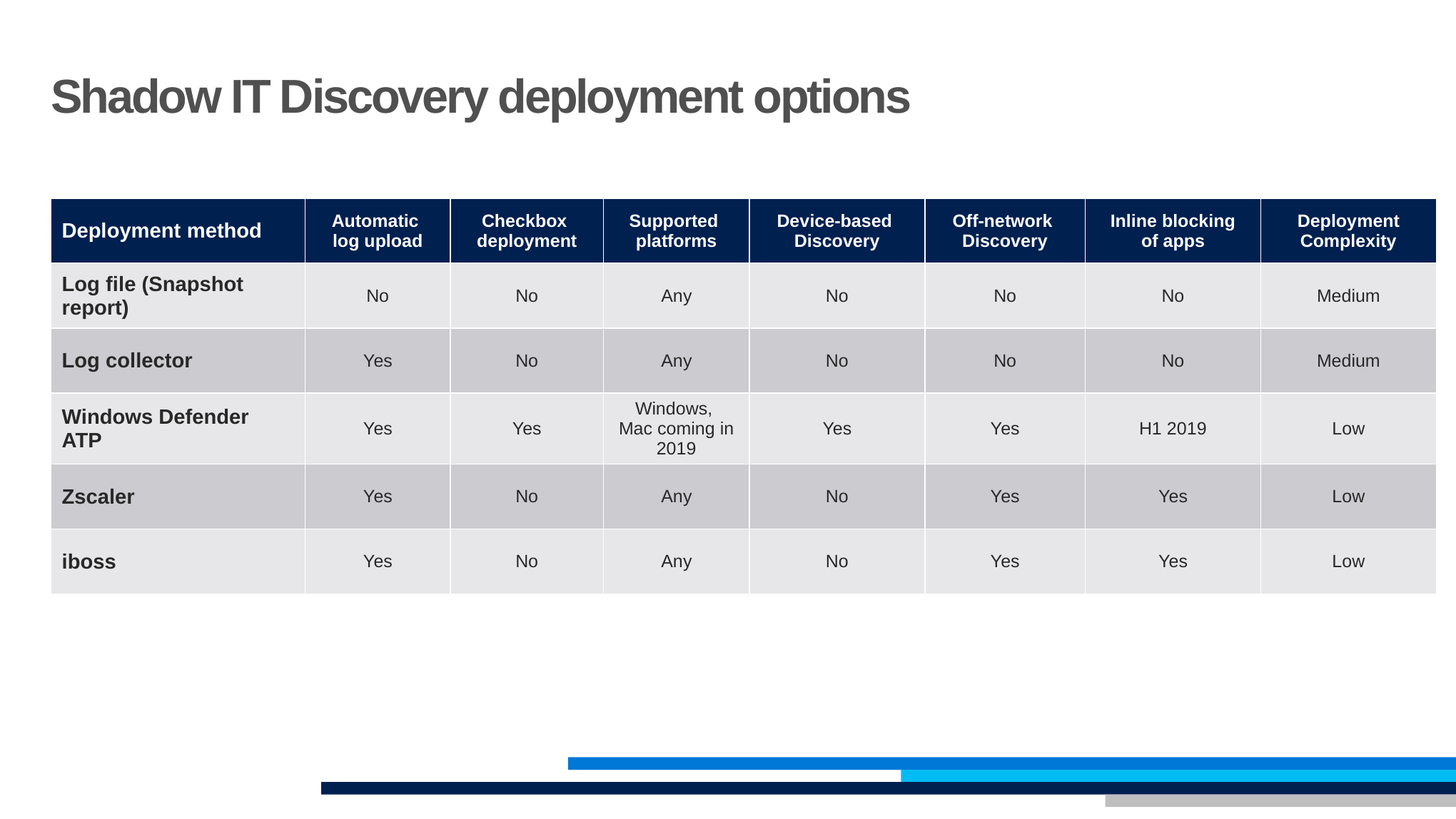

# Shadow IT Discovery deployment options
| Deployment method | Automatic log upload | Checkbox deployment | Supported platforms | Device-based Discovery | Off-network Discovery | Inline blocking of apps | Deployment Complexity |
| --- | --- | --- | --- | --- | --- | --- | --- |
| Log file (Snapshot report) | No | No | Any | No | No | No | Medium |
| Log collector | Yes | No | Any | No | No | No | Medium |
| Windows Defender ATP | Yes | Yes | Windows, Mac coming in 2019 | Yes | Yes | H1 2019 | Low |
| Zscaler | Yes | No | Any | No | Yes | Yes | Low |
| iboss | Yes | No | Any | No | Yes | Yes | Low |